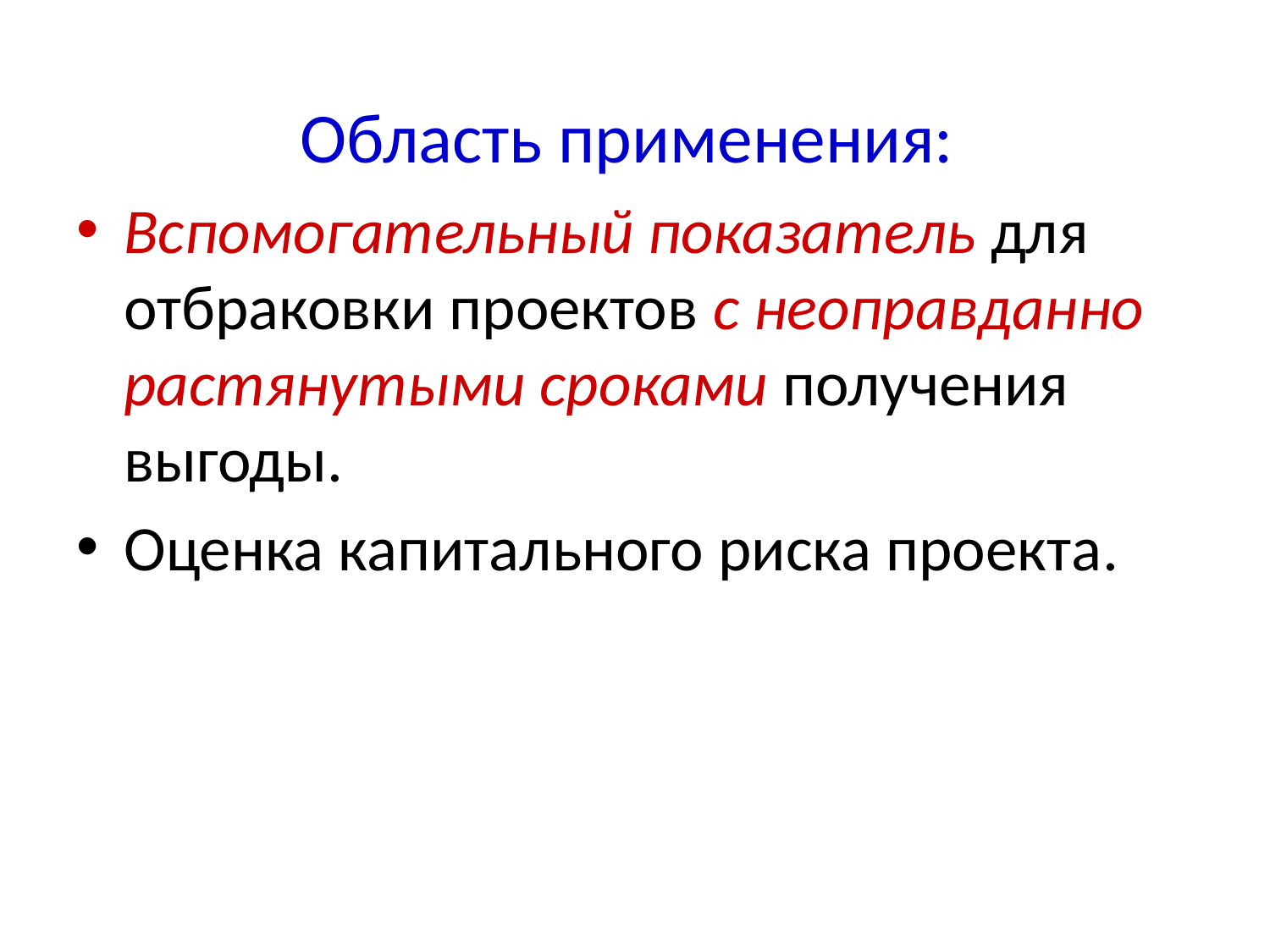

Область применения:
Вспомогательный показатель для отбраковки проектов с неоправданно растянутыми сроками получения выгоды.
Оценка капитального риска проекта.